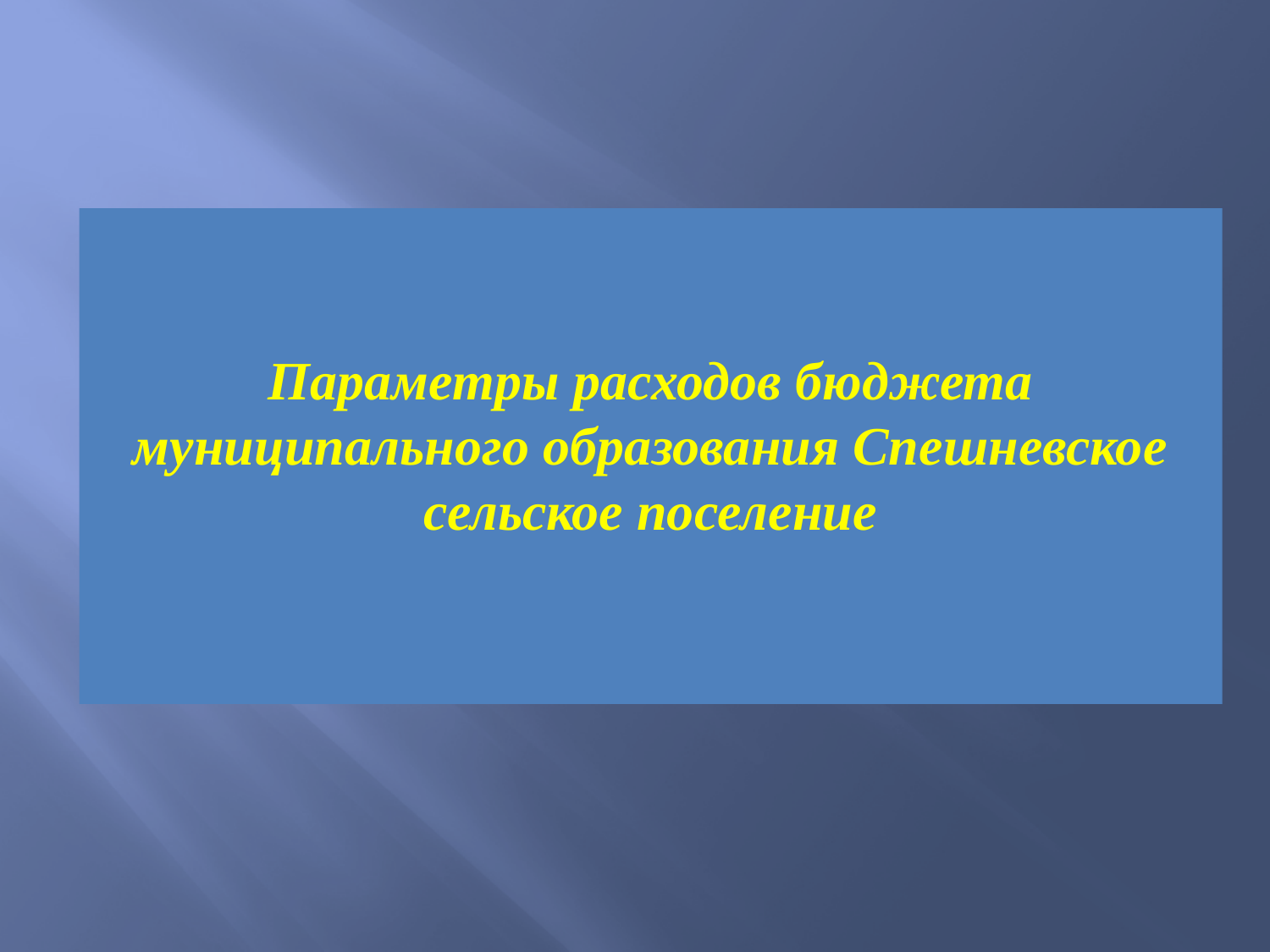

# Параметры расходов бюджета муниципального образования Спешневское сельское поселение